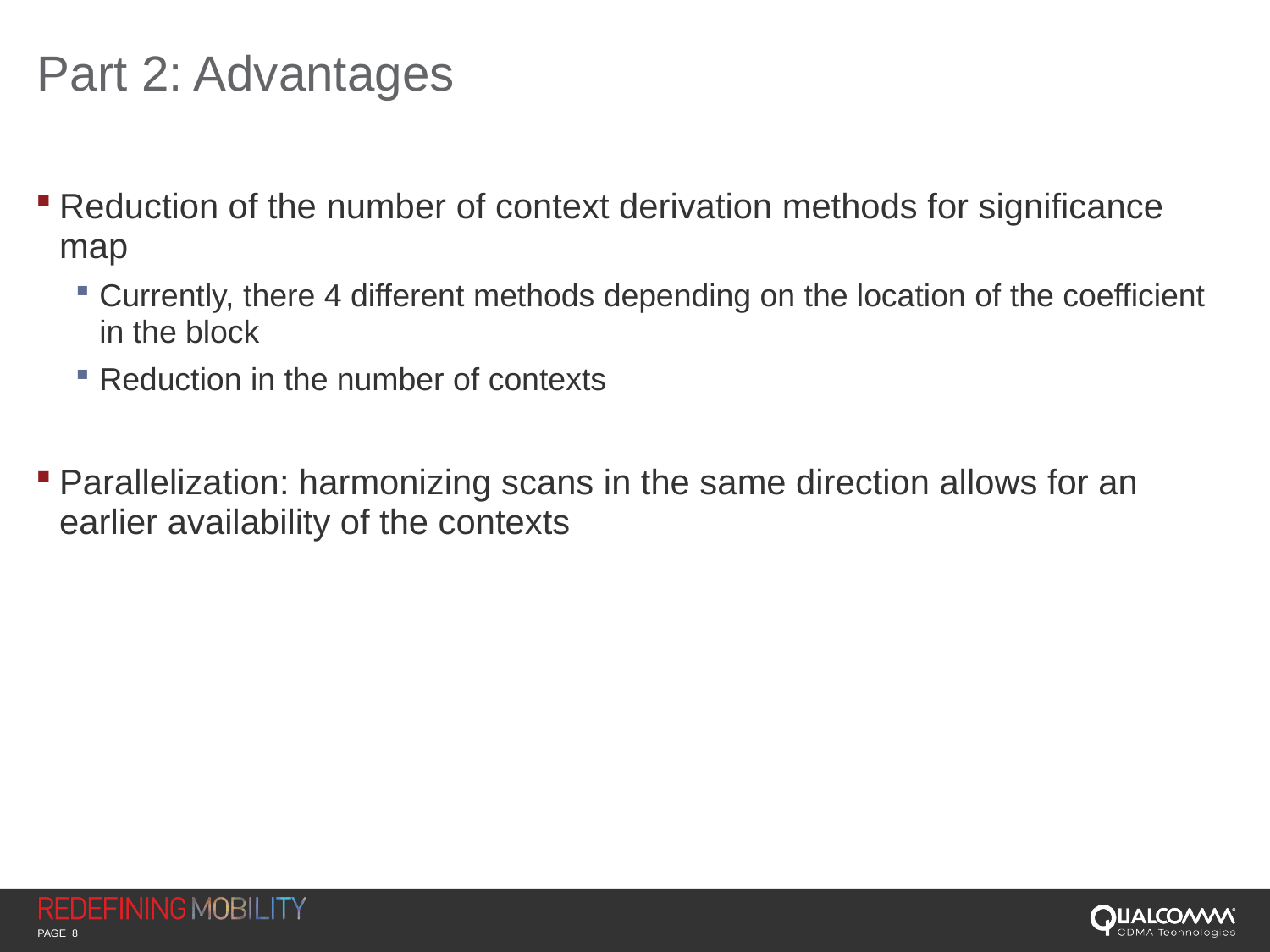

# Part 2: Advantages

Reduction of the number of context derivation methods for significance map
Currently, there 4 different methods depending on the location of the coefficient in the block
Reduction in the number of contexts

Parallelization: harmonizing scans in the same direction allows for an earlier availability of the contexts